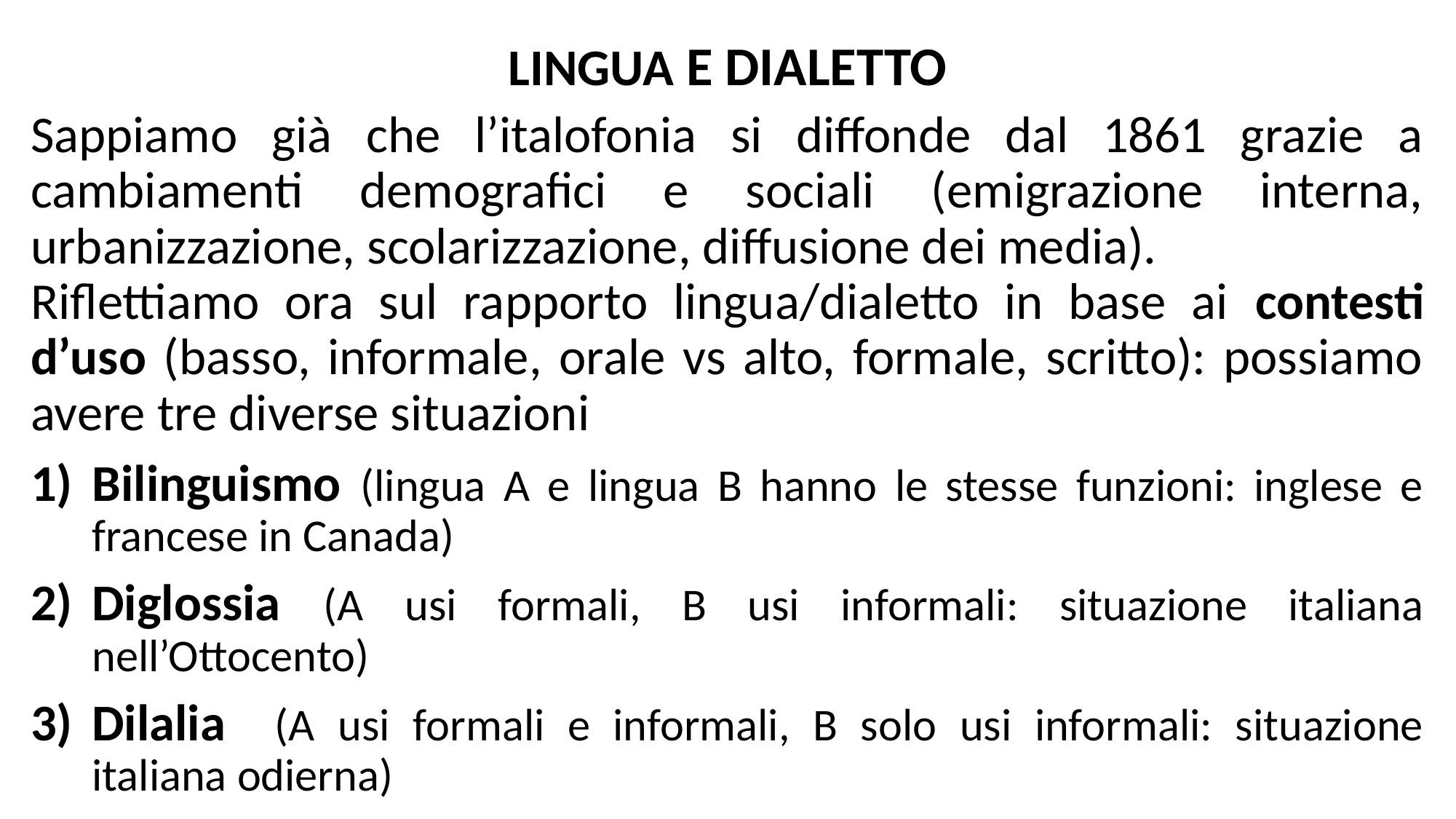

# LINGUA E DIALETTO
Sappiamo già che l’italofonia si diffonde dal 1861 grazie a cambiamenti demografici e sociali (emigrazione interna, urbanizzazione, scolarizzazione, diffusione dei media).
Riflettiamo ora sul rapporto lingua/dialetto in base ai contesti d’uso (basso, informale, orale vs alto, formale, scritto): possiamo avere tre diverse situazioni
Bilinguismo (lingua A e lingua B hanno le stesse funzioni: inglese e francese in Canada)
Diglossia (A usi formali, B usi informali: situazione italiana nell’Ottocento)
Dilalia  (A usi formali e informali, B solo usi informali: situazione italiana odierna)